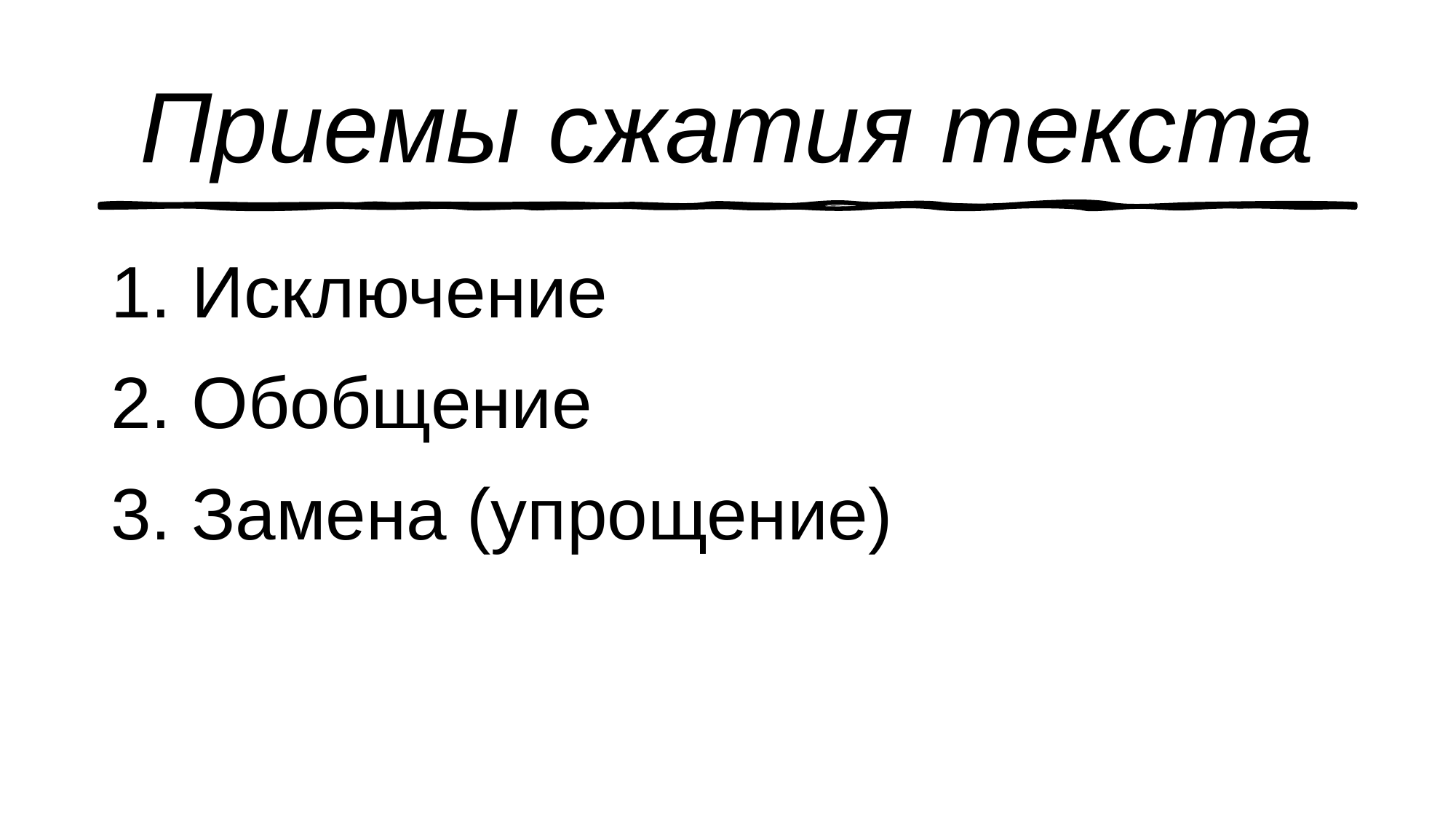

# Приемы сжатия текста
1. Исключение
2. Обобщение
3. Замена (упрощение)